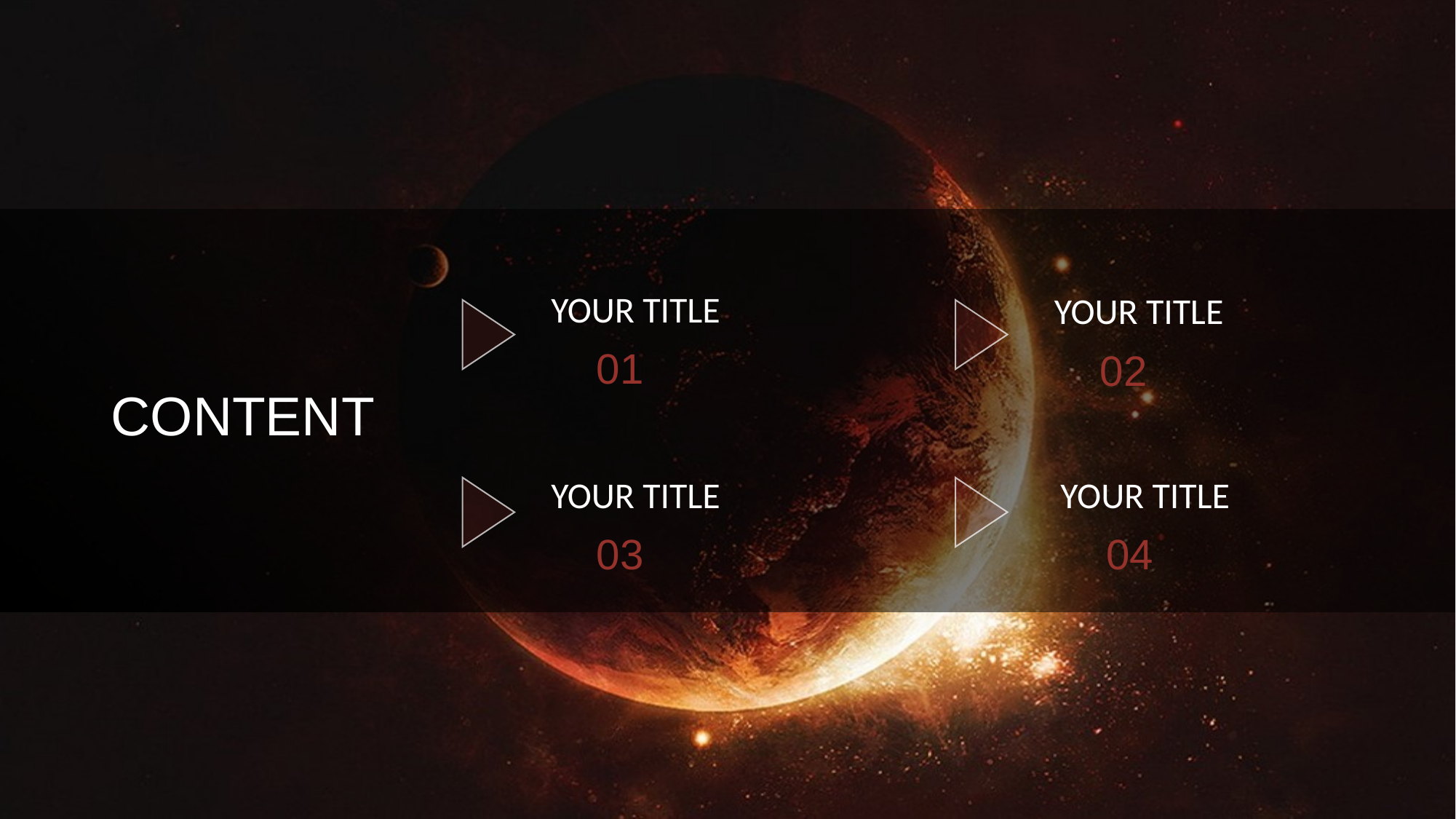

YOUR TITLE
YOUR TITLE

01
02
CONTENT
YOUR TITLE
YOUR TITLE

03
04